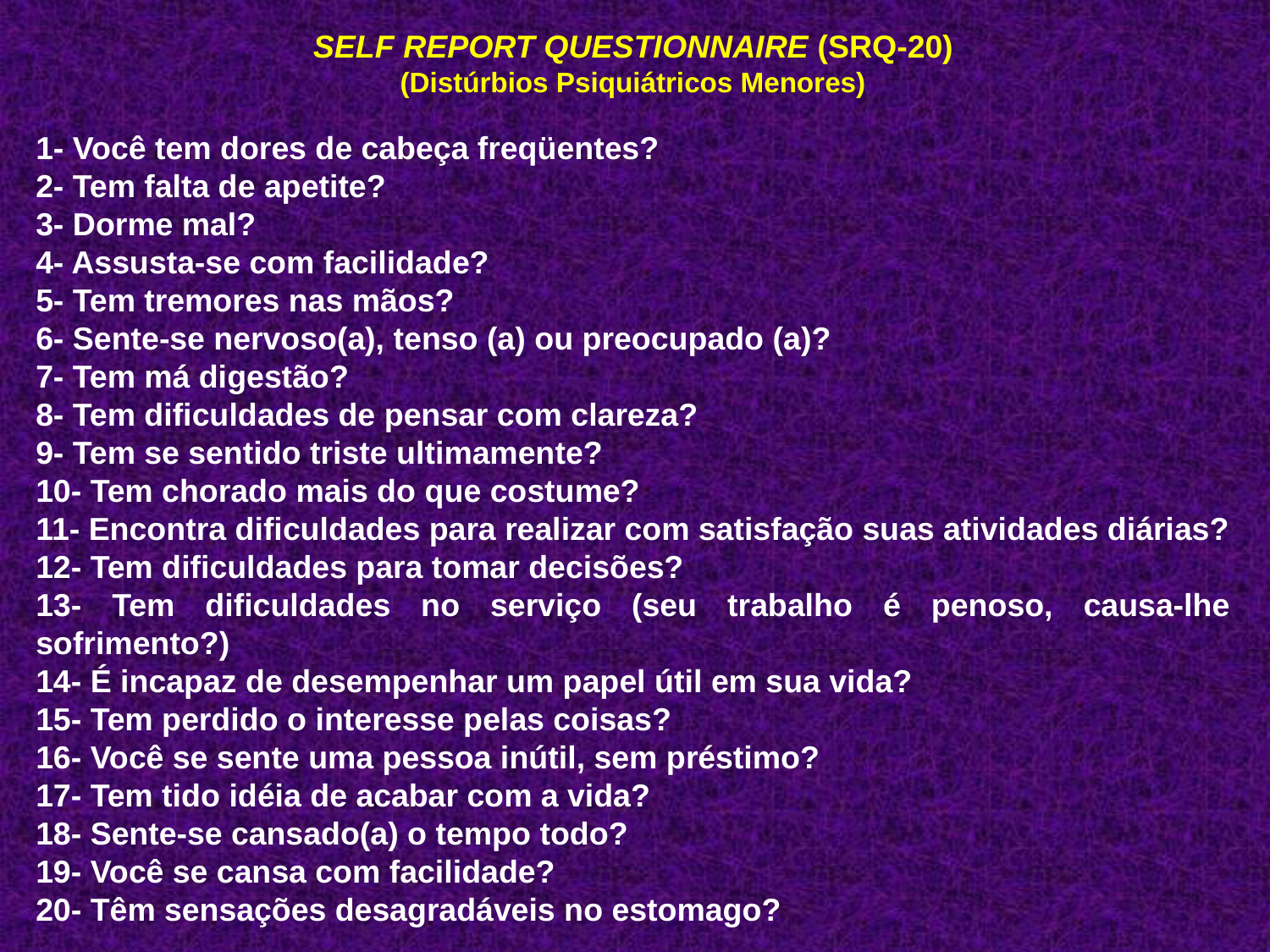

SELF REPORT QUESTIONNAIRE (SRQ-20)
(Distúrbios Psiquiátricos Menores)

1- Você tem dores de cabeça freqüentes?
2- Tem falta de apetite?
3- Dorme mal?
4- Assusta-se com facilidade?
5- Tem tremores nas mãos?
6- Sente-se nervoso(a), tenso (a) ou preocupado (a)?
7- Tem má digestão?
8- Tem dificuldades de pensar com clareza?
9- Tem se sentido triste ultimamente?
10- Tem chorado mais do que costume?
11- Encontra dificuldades para realizar com satisfação suas atividades diárias?
12- Tem dificuldades para tomar decisões?
13- Tem dificuldades no serviço (seu trabalho é penoso, causa-lhe sofrimento?)
14- É incapaz de desempenhar um papel útil em sua vida?
15- Tem perdido o interesse pelas coisas?
16- Você se sente uma pessoa inútil, sem préstimo?
17- Tem tido idéia de acabar com a vida?
18- Sente-se cansado(a) o tempo todo?
19- Você se cansa com facilidade?
20- Têm sensações desagradáveis no estomago?